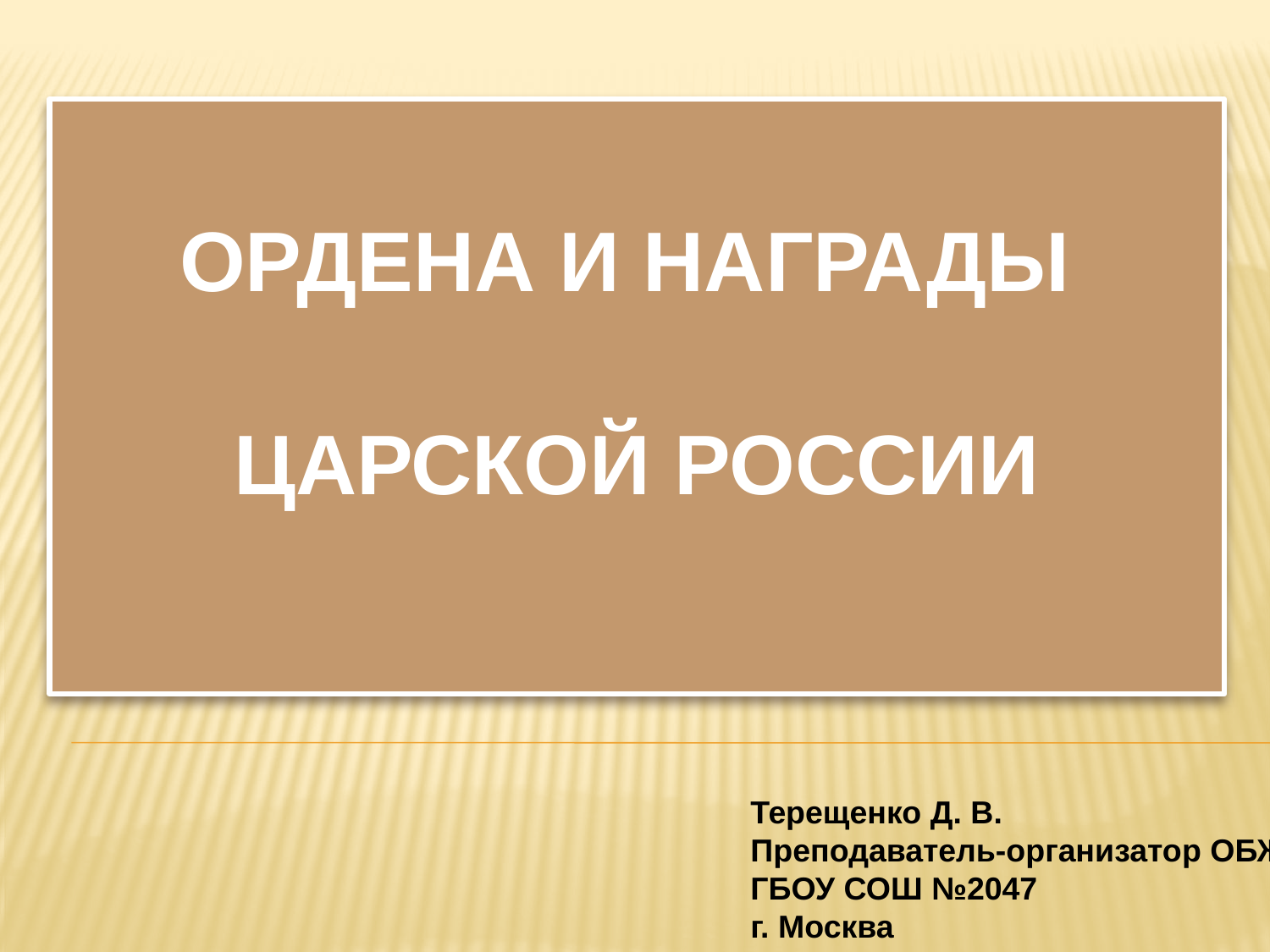

# Ордена и награды царской России
Терещенко Д. В.
Преподаватель-организатор ОБЖ
ГБОУ СОШ №2047
г. Москва